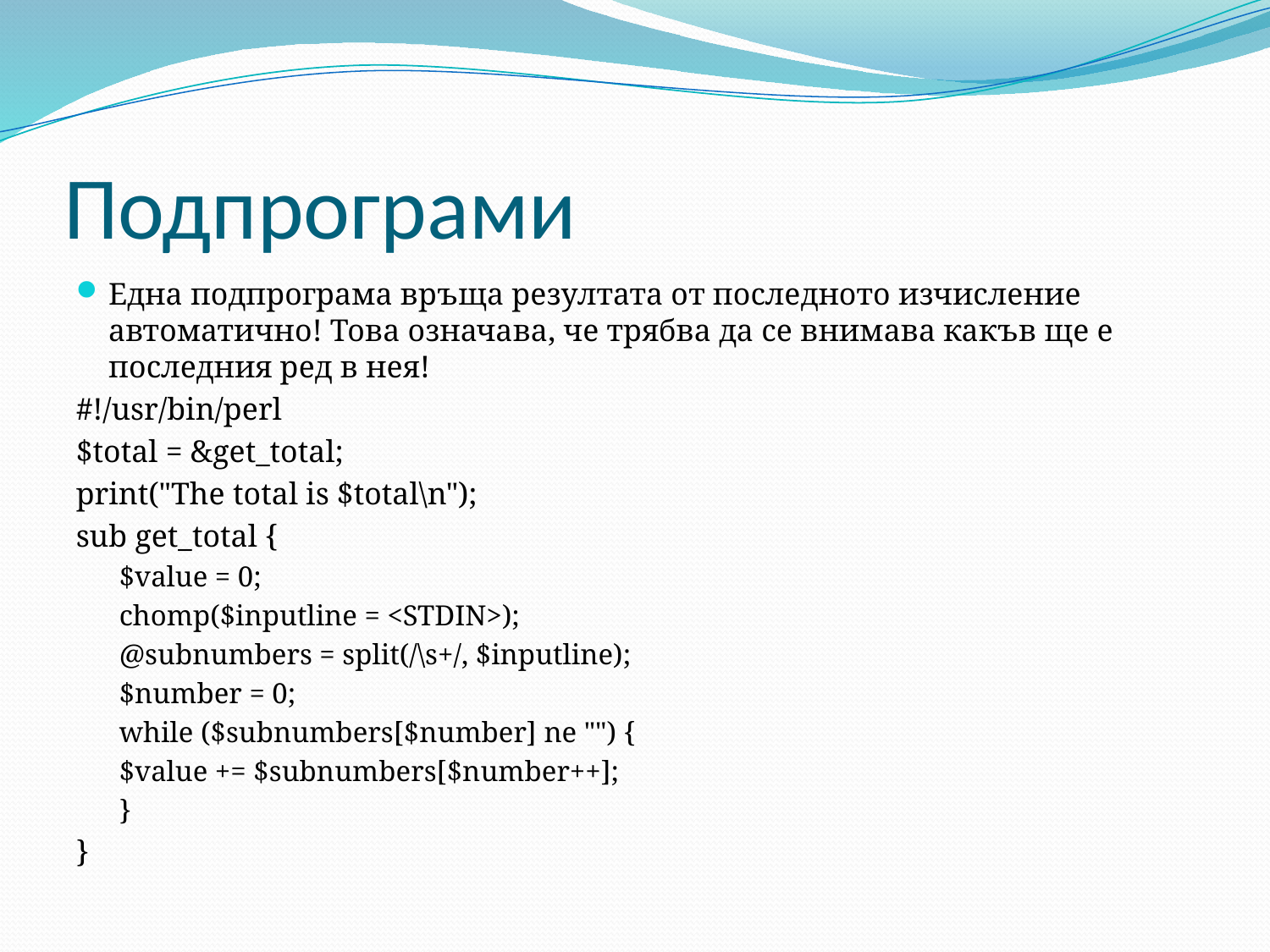

# Подпрограми
Една подпрограма връща резултата от последното изчисление автоматично! Това означава, че трябва да се внимава какъв ще е последния ред в нея!
#!/usr/bin/perl
$total = &get_total;
print("The total is $total\n");
sub get_total {
$value = 0;
chomp($inputline = <STDIN>);
@subnumbers = split(/\s+/, $inputline);
$number = 0;
while ($subnumbers[$number] ne "") {
	$value += $subnumbers[$number++];
}
}